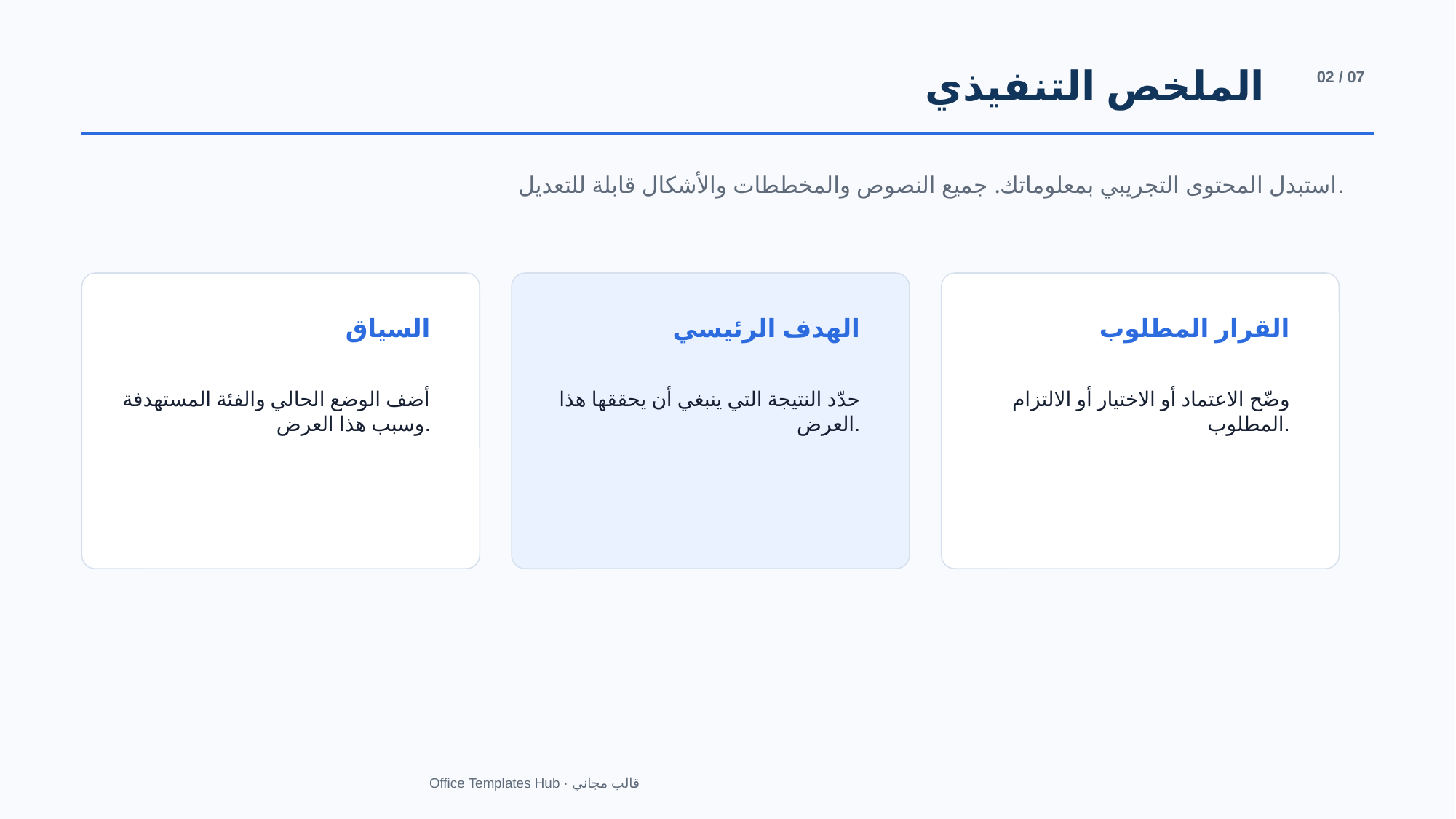

الملخص التنفيذي
02 / 07

استبدل المحتوى التجريبي بمعلوماتك. جميع النصوص والمخططات والأشكال قابلة للتعديل.

السياق
الهدف الرئيسي
القرار المطلوب
أضف الوضع الحالي والفئة المستهدفة وسبب هذا العرض.
حدّد النتيجة التي ينبغي أن يحققها هذا العرض.
وضّح الاعتماد أو الاختيار أو الالتزام المطلوب.
Office Templates Hub · قالب مجاني